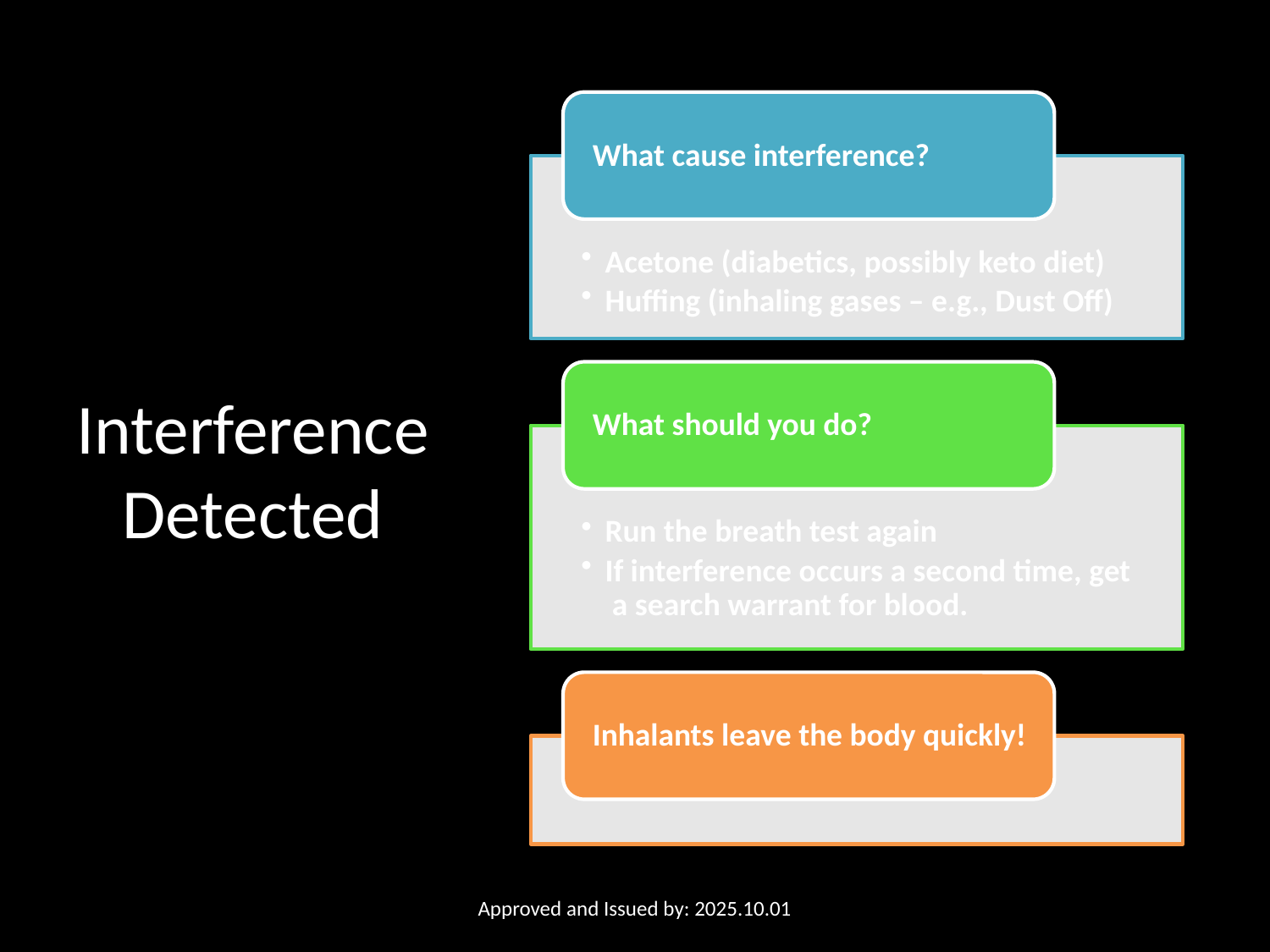

# Interference Detected
Acetone (diabetics, possibly keto diet)
Huffing (inhaling gases – e.g., Dust Off)
What cause interference?
Run the breath test again
If interference occurs a second time, get  a search warrant for blood.
What should you do?
Inhalants leave the body quickly!
Approved and Issued by: 2025.10.01